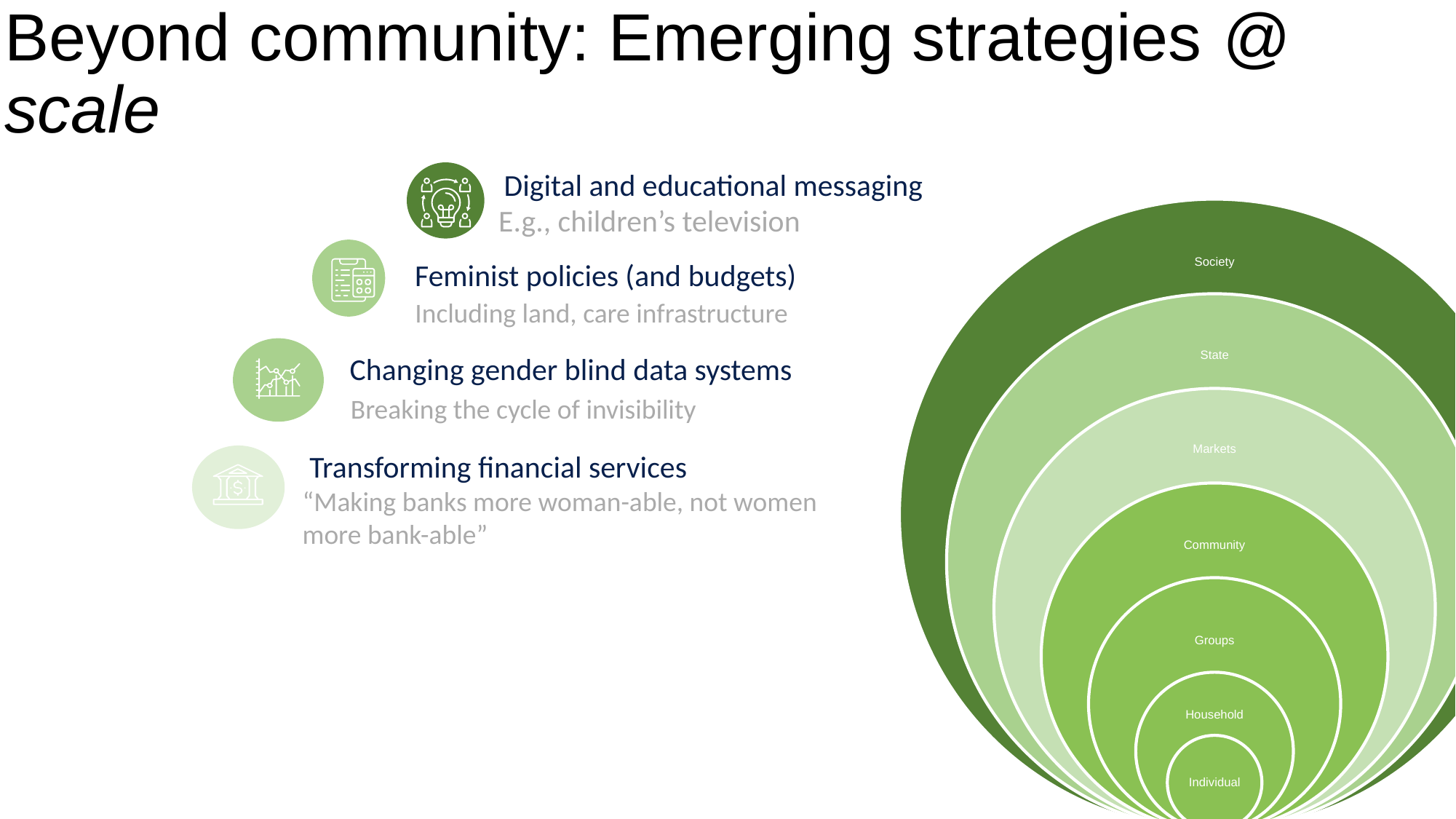

# Beyond community: Emerging strategies @ scale
Digital and educational messaging

E.g., children’s television
Society
State
Markets
Community
Groups
Household
Individual

Feminist policies (and budgets)

Including land, care infrastructure

Changing gender blind data systems

Breaking the cycle of invisibility
Transforming financial services

“Making banks more woman-able, not women more bank-able”